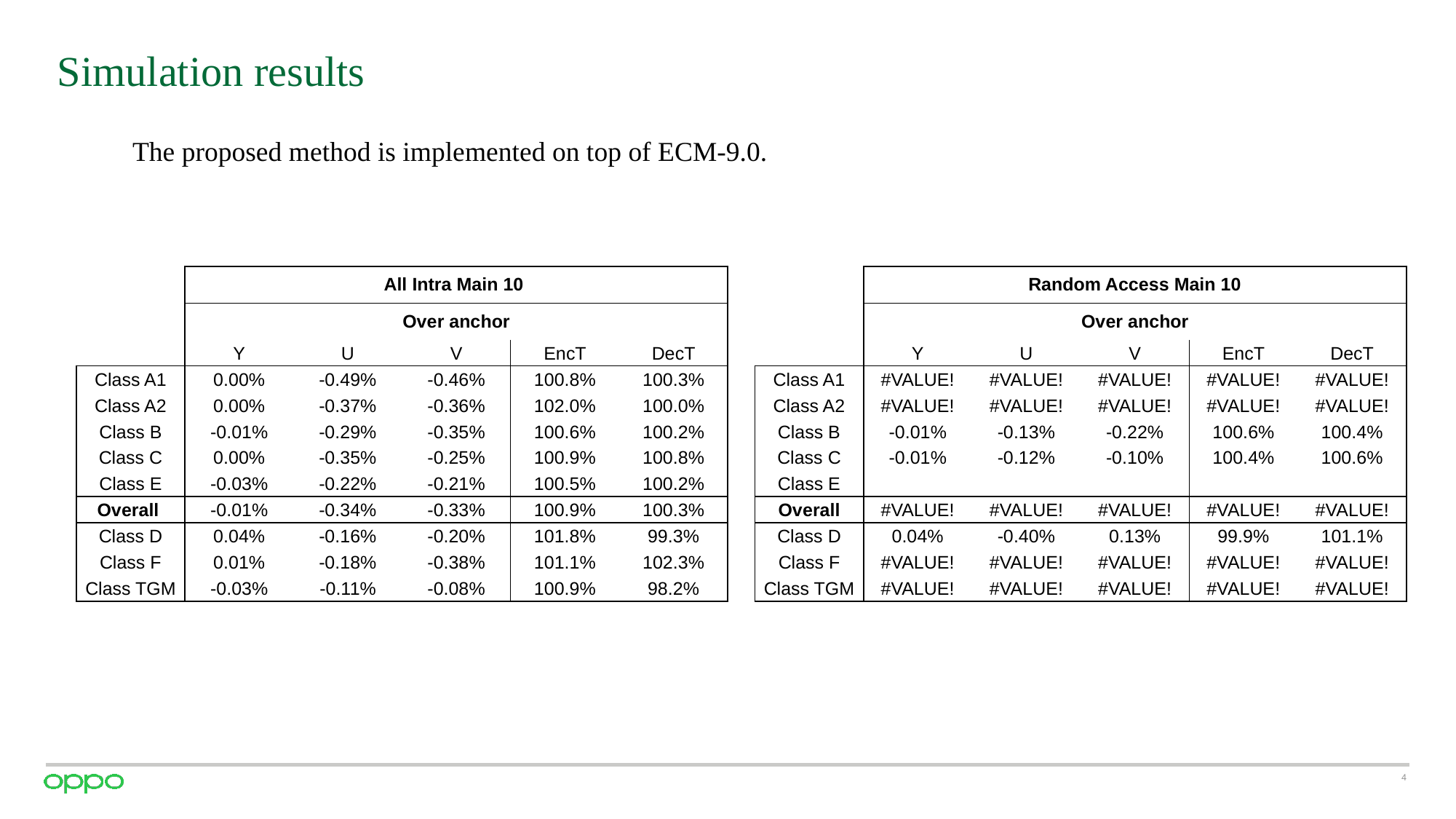

# Simulation results
The proposed method is implemented on top of ECM-9.0.
|  | All Intra Main 10 |  |  |  |  |
| --- | --- | --- | --- | --- | --- |
|  | Over anchor |  |  |  |  |
|  | Y | U | V | EncT | DecT |
| Class A1 | 0.00% | -0.49% | -0.46% | 100.8% | 100.3% |
| Class A2 | 0.00% | -0.37% | -0.36% | 102.0% | 100.0% |
| Class B | -0.01% | -0.29% | -0.35% | 100.6% | 100.2% |
| Class C | 0.00% | -0.35% | -0.25% | 100.9% | 100.8% |
| Class E | -0.03% | -0.22% | -0.21% | 100.5% | 100.2% |
| Overall | -0.01% | -0.34% | -0.33% | 100.9% | 100.3% |
| Class D | 0.04% | -0.16% | -0.20% | 101.8% | 99.3% |
| Class F | 0.01% | -0.18% | -0.38% | 101.1% | 102.3% |
| Class TGM | -0.03% | -0.11% | -0.08% | 100.9% | 98.2% |
|  | Random Access Main 10 |  |  |  |  |
| --- | --- | --- | --- | --- | --- |
|  | Over anchor |  |  |  |  |
|  | Y | U | V | EncT | DecT |
| Class A1 | #VALUE! | #VALUE! | #VALUE! | #VALUE! | #VALUE! |
| Class A2 | #VALUE! | #VALUE! | #VALUE! | #VALUE! | #VALUE! |
| Class B | -0.01% | -0.13% | -0.22% | 100.6% | 100.4% |
| Class C | -0.01% | -0.12% | -0.10% | 100.4% | 100.6% |
| Class E |  |  |  |  |  |
| Overall | #VALUE! | #VALUE! | #VALUE! | #VALUE! | #VALUE! |
| Class D | 0.04% | -0.40% | 0.13% | 99.9% | 101.1% |
| Class F | #VALUE! | #VALUE! | #VALUE! | #VALUE! | #VALUE! |
| Class TGM | #VALUE! | #VALUE! | #VALUE! | #VALUE! | #VALUE! |